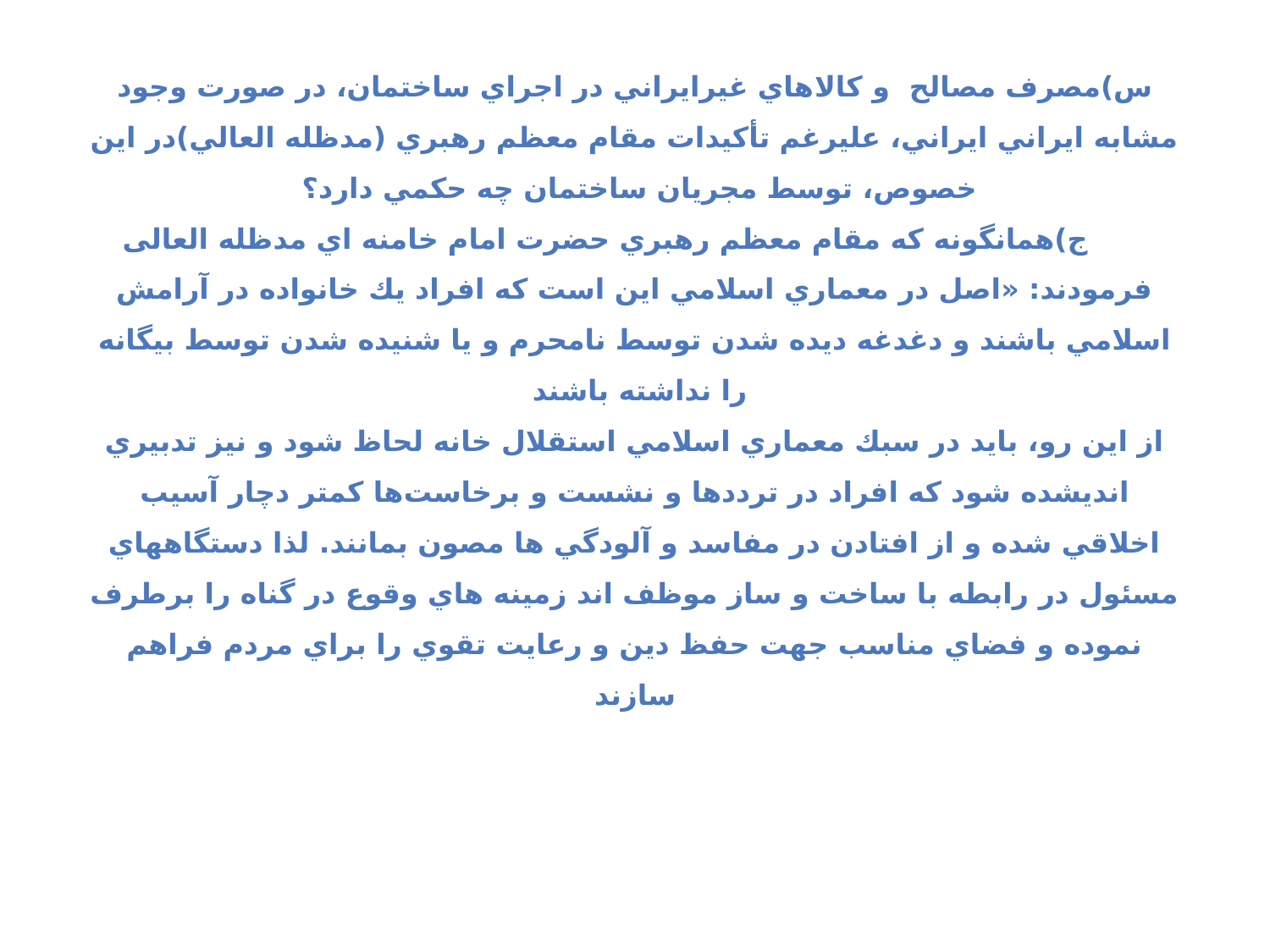

س)مصرف مصالح  و كالاهاي غيرايراني در اجراي ساختمان، در صورت وجود مشابه ايراني ايراني، عليرغم تأكيدات مقام معظم رهبري (مدظله العالي)در اين خصوص، توسط مجريان ساختمان چه حكمي دارد؟
      ج)همانگونه كه مقام معظم رهبري حضرت امام خامنه اي مدظله العالی فرمودند: «اصل در معماري اسلامي اين است كه افراد يك خانواده در آرامش اسلامي باشند و دغدغه ديده شدن توسط نامحرم و يا شنيده شدن توسط بيگانه را نداشته باشند
از اين رو، بايد در سبك معماري اسلامي استقلال خانه لحاظ شود و نيز تدبيري انديشده شود كه افراد در ترددها و نشست و برخاست‌ها كمتر دچار آسيب اخلاقي شده و از افتادن در مفاسد و آلودگي ها مصون بمانند. لذا دستگاههاي مسئول در رابطه با ساخت و ساز موظف اند زمينه هاي وقوع در گناه را برطرف نموده و فضاي مناسب جهت حفظ دين و رعايت تقوي را براي مردم فراهم سازند